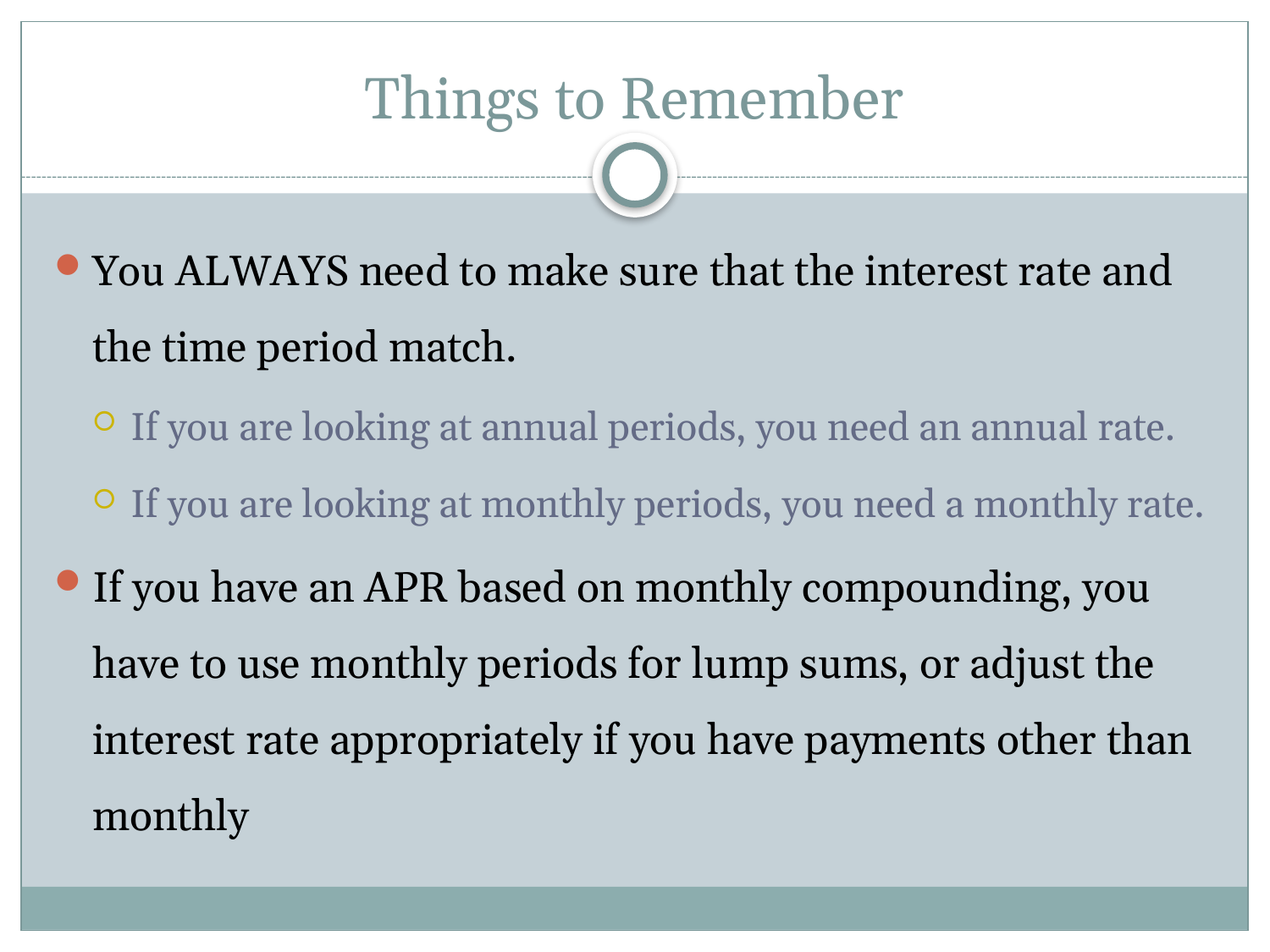

# Things to Remember
You ALWAYS need to make sure that the interest rate and the time period match.
If you are looking at annual periods, you need an annual rate.
If you are looking at monthly periods, you need a monthly rate.
If you have an APR based on monthly compounding, you have to use monthly periods for lump sums, or adjust the interest rate appropriately if you have payments other than monthly